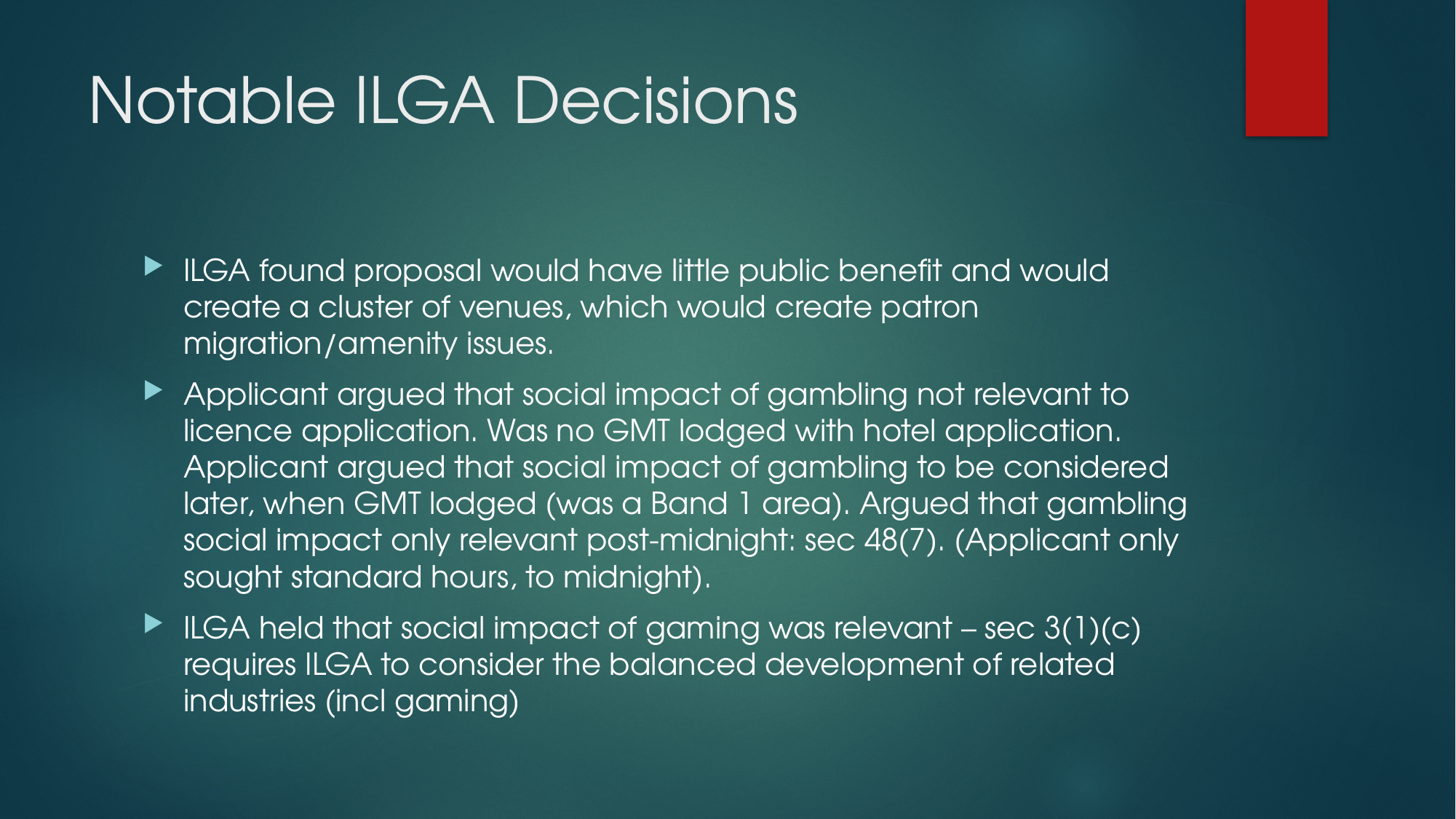

# Notable ILGA Decisions
ILGA found proposal would have little public benefit and would create a cluster of venues, which would create patron migration/amenity issues.
Applicant argued that social impact of gambling not relevant to licence application. Was no GMT lodged with hotel application. Applicant argued that social impact of gambling to be considered later, when GMT lodged (was a Band 1 area). Argued that gambling social impact only relevant post-midnight: sec 48(7). (Applicant only sought standard hours, to midnight).
ILGA held that social impact of gaming was relevant – sec 3(1)(c) requires ILGA to consider the balanced development of related industries (incl gaming)